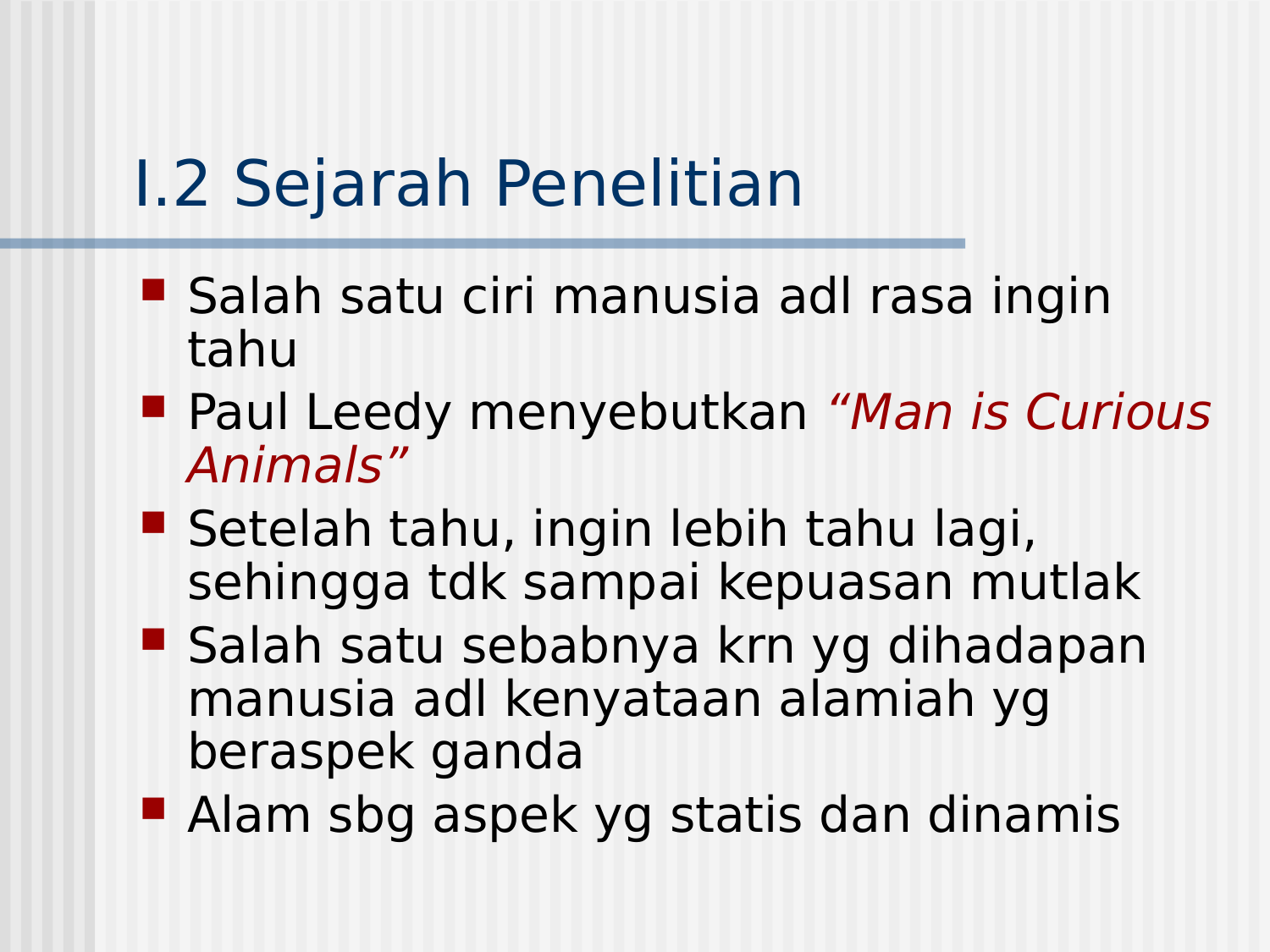

# I.2 Sejarah Penelitian
Salah satu ciri manusia adl rasa ingin tahu
Paul Leedy menyebutkan “Man is Curious Animals”
Setelah tahu, ingin lebih tahu lagi, sehingga tdk sampai kepuasan mutlak
Salah satu sebabnya krn yg dihadapan manusia adl kenyataan alamiah yg beraspek ganda
Alam sbg aspek yg statis dan dinamis